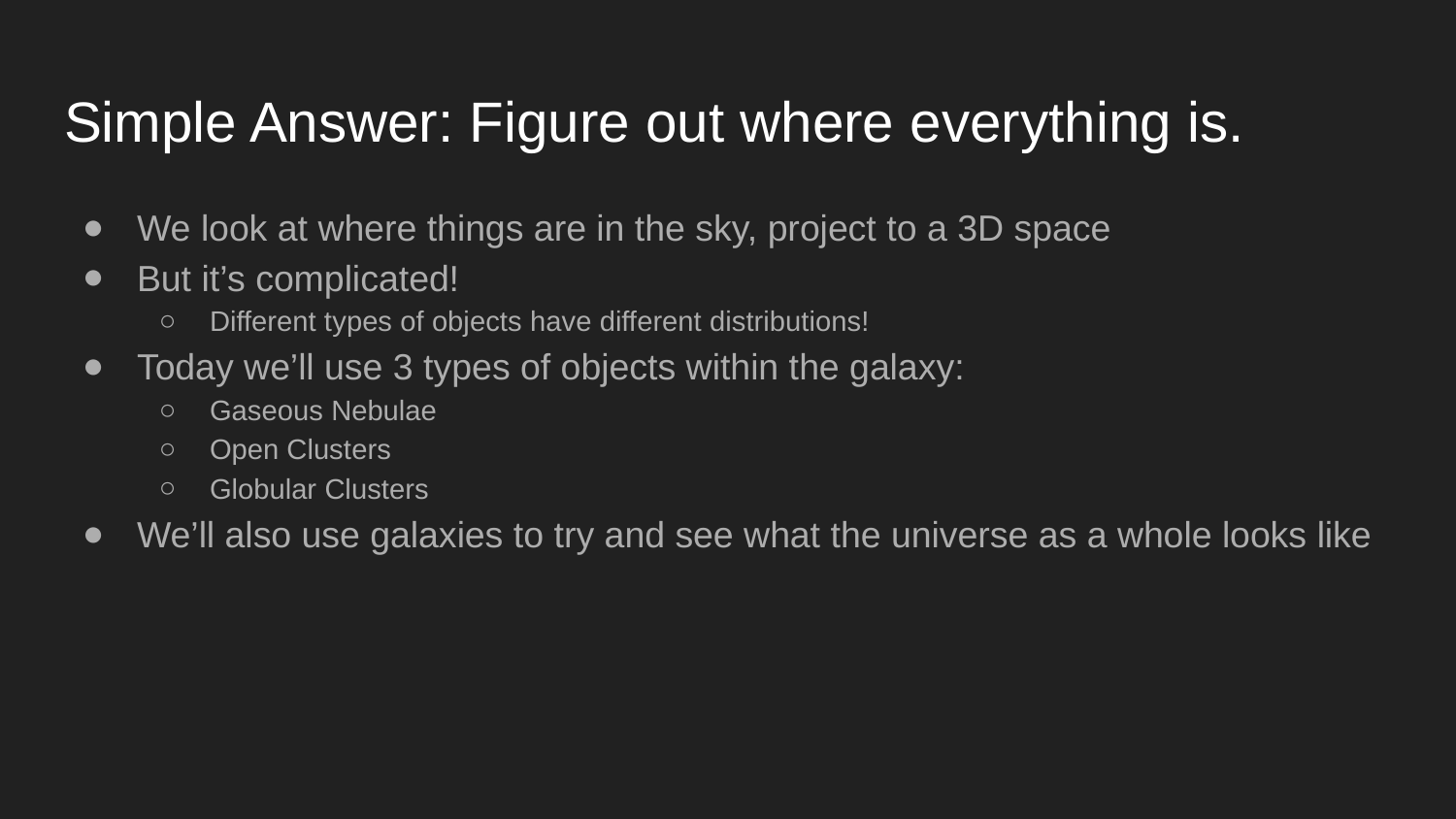

# Simple Answer: Figure out where everything is.
We look at where things are in the sky, project to a 3D space
But it’s complicated!
Different types of objects have different distributions!
Today we’ll use 3 types of objects within the galaxy:
Gaseous Nebulae
Open Clusters
Globular Clusters
We’ll also use galaxies to try and see what the universe as a whole looks like